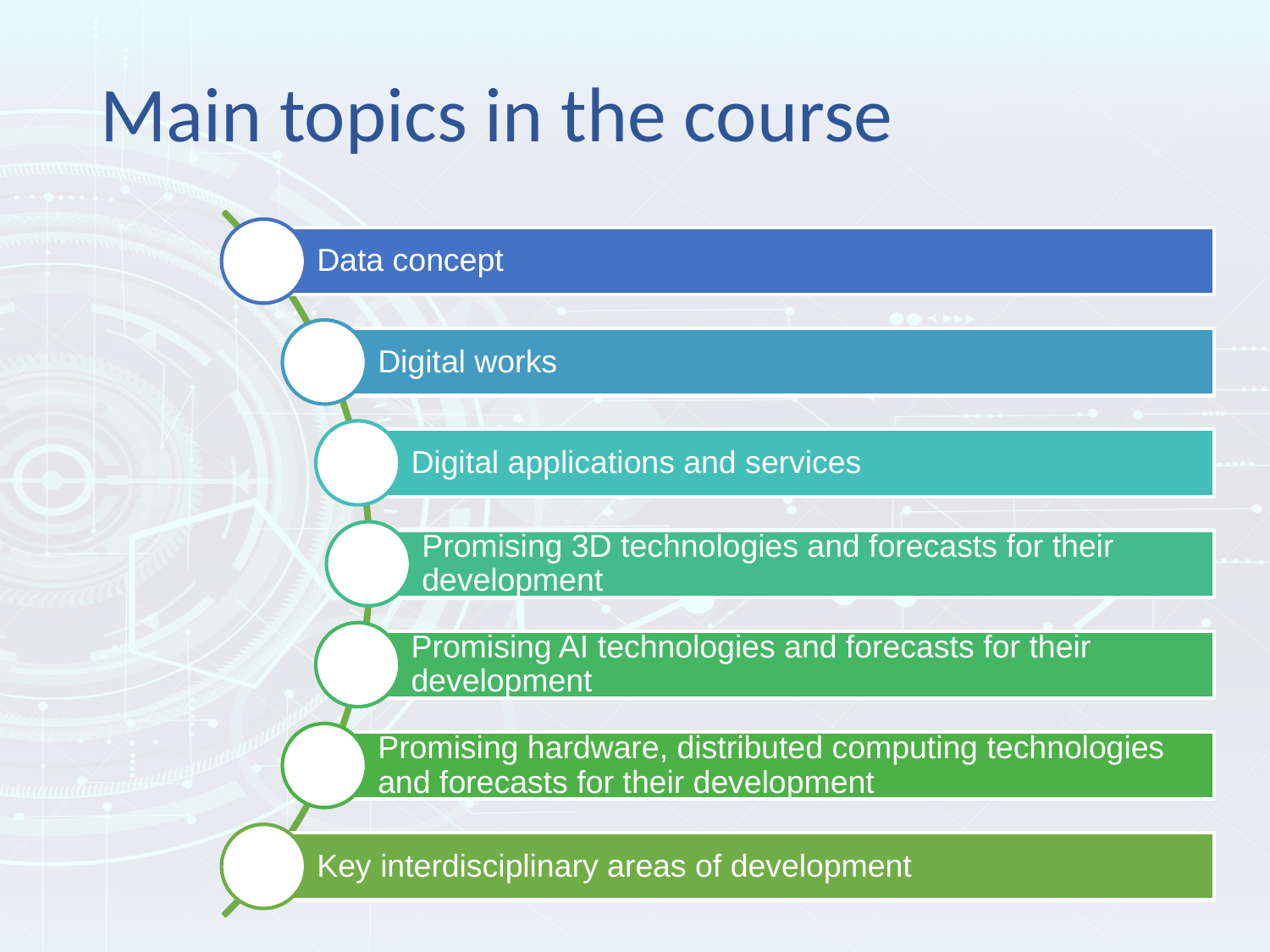

# Main topics in the course
Data concept
Digital works
Digital applications and services
Promising 3D technologies and forecasts for their development
Promising AI technologies and forecasts for their development
Promising hardware, distributed computing technologies and forecasts for their development
Key interdisciplinary areas of development